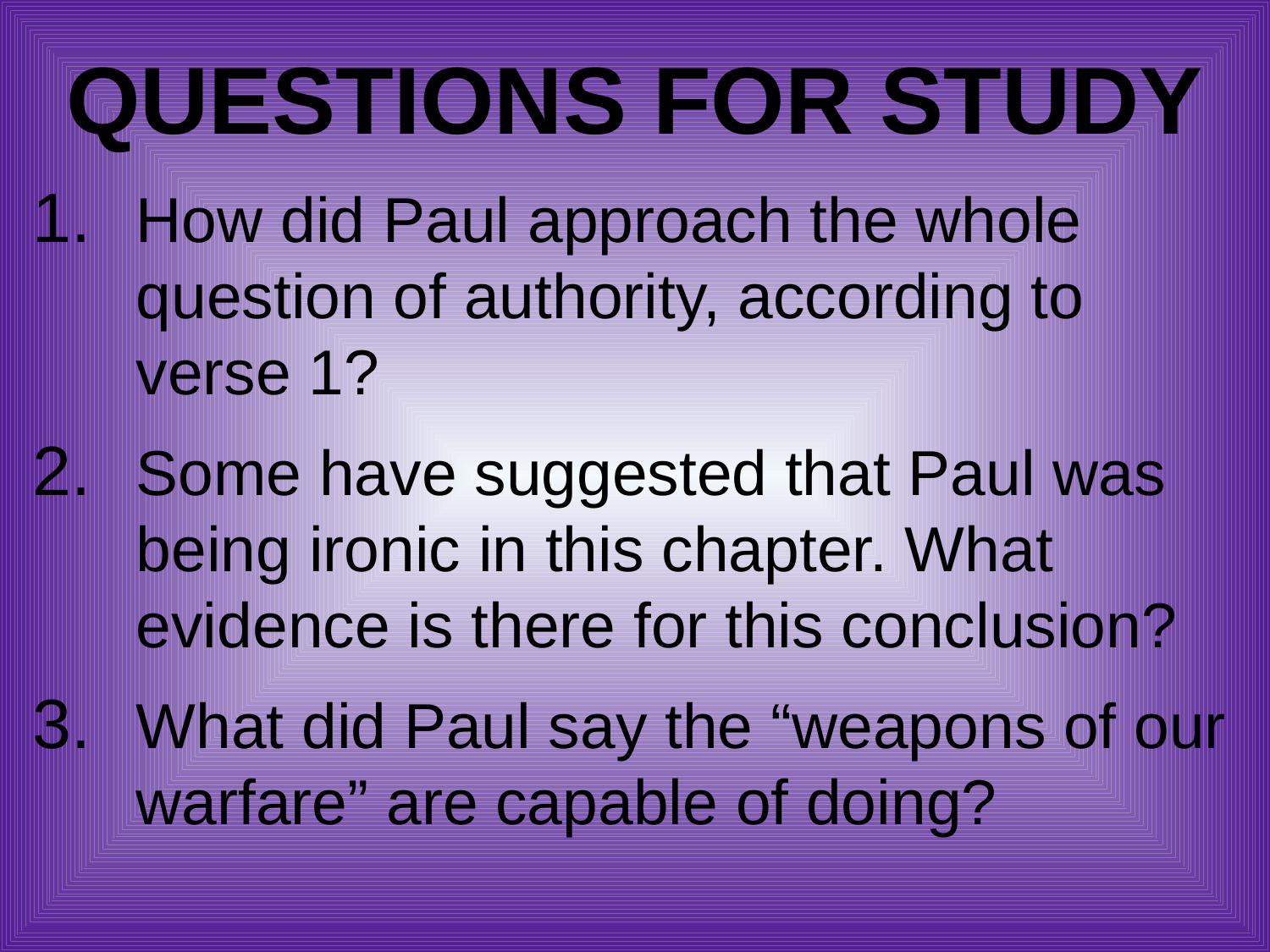

# Questions for Study
How did Paul approach the whole question of authority, according to verse 1?
Some have suggested that Paul was being ironic in this chapter. What evidence is there for this conclusion?
What did Paul say the “weapons of our warfare” are capable of doing?